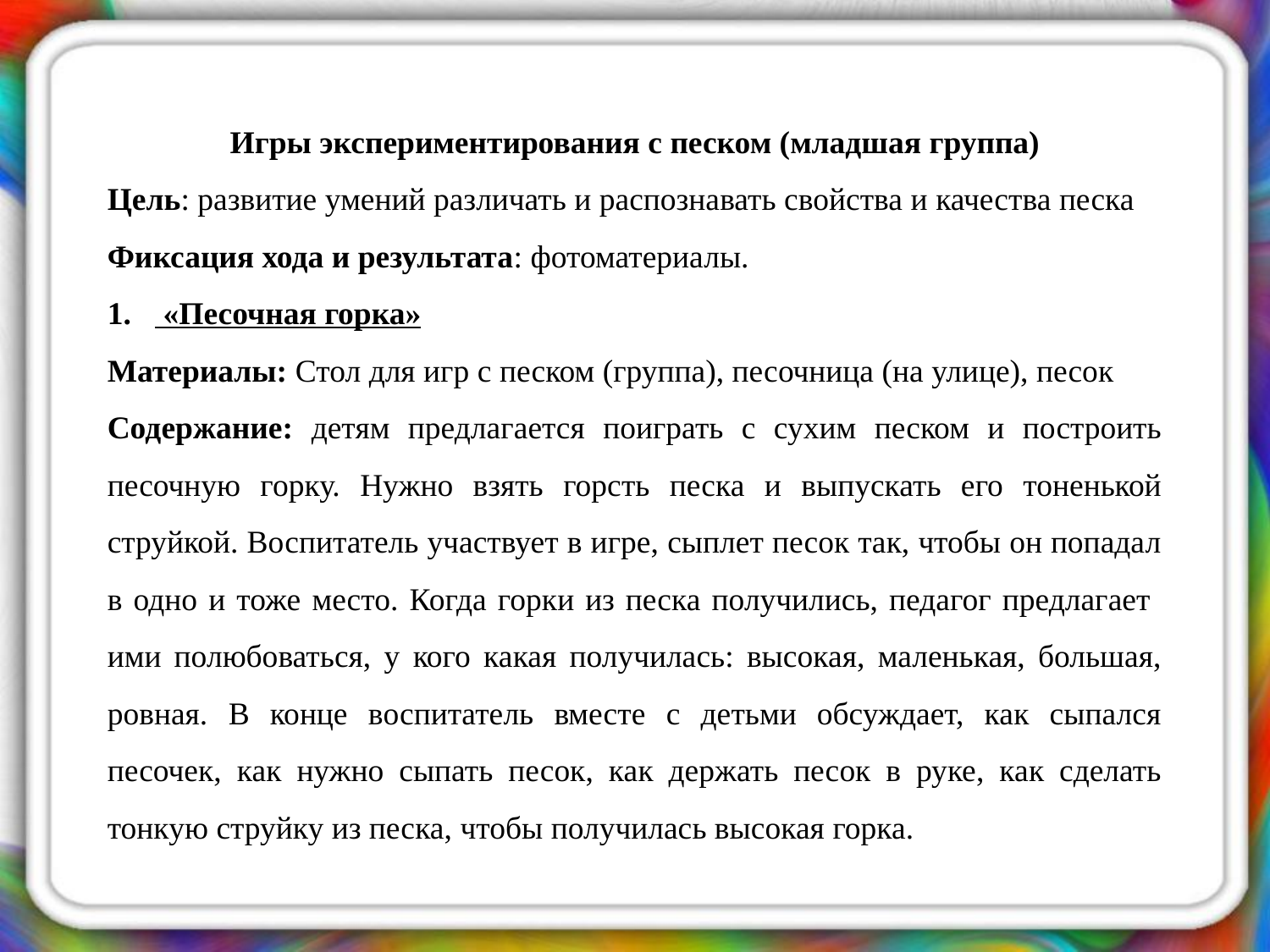

Игры экспериментирования с песком (младшая группа)
Цель: развитие умений различать и распознавать свойства и качества песка
Фиксация хода и результата: фотоматериалы.
 «Песочная горка»
Материалы: Стол для игр с песком (группа), песочница (на улице), песок
Содержание: детям предлагается поиграть с сухим песком и построить песочную горку. Нужно взять горсть песка и выпускать его тоненькой струйкой. Воспитатель участвует в игре, сыплет песок так, чтобы он попадал в одно и тоже место. Когда горки из песка получились, педагог предлагает  ими полюбоваться, у кого какая получилась: высокая, маленькая, большая, ровная. В конце воспитатель вместе с детьми обсуждает, как сыпался песочек, как нужно сыпать песок, как держать песок в руке, как сделать тонкую струйку из песка, чтобы получилась высокая горка.